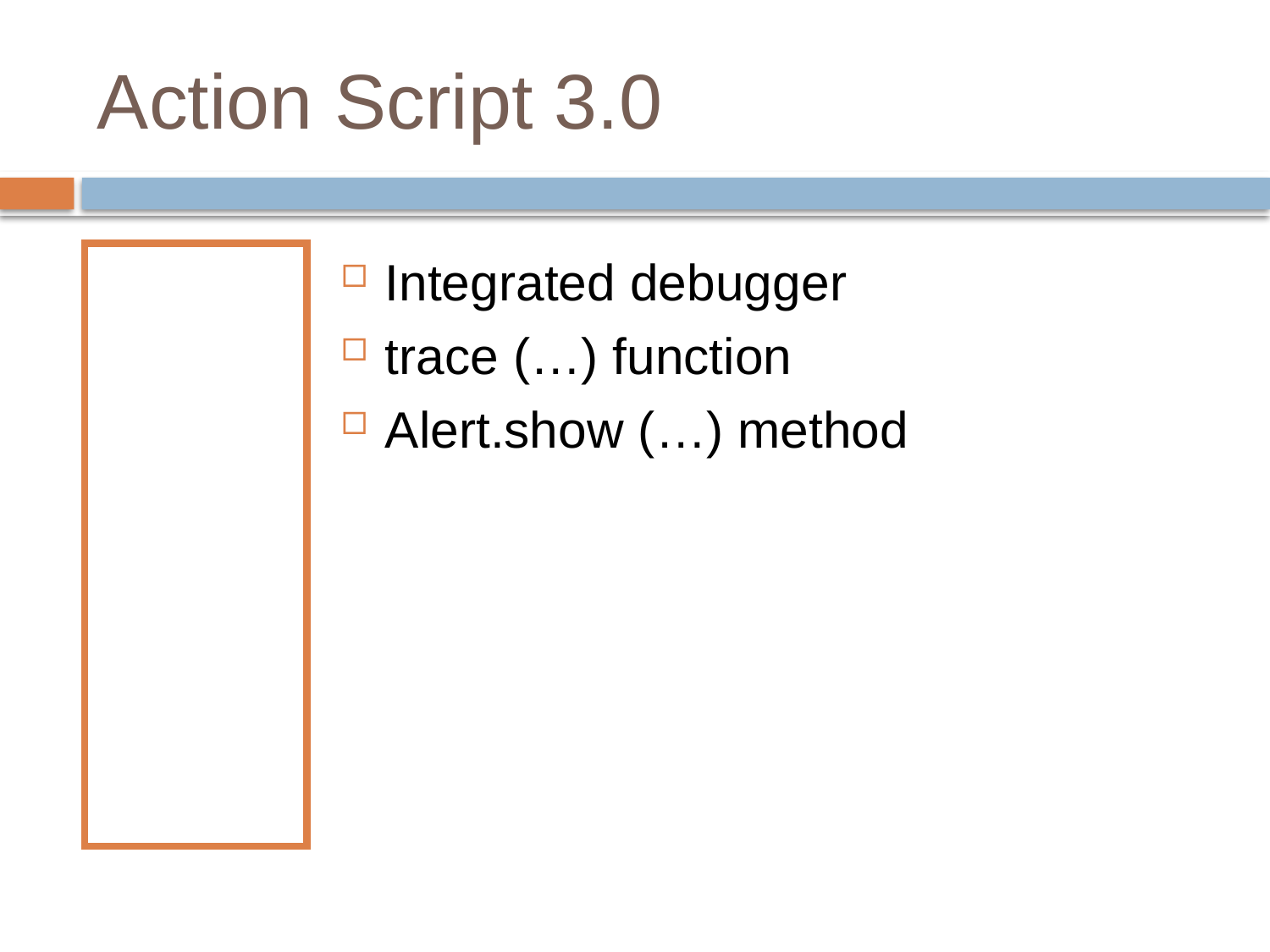

# Action Script 3.0
Tracing & Output
Integrated debugger
trace (…) function
Alert.show (…) method